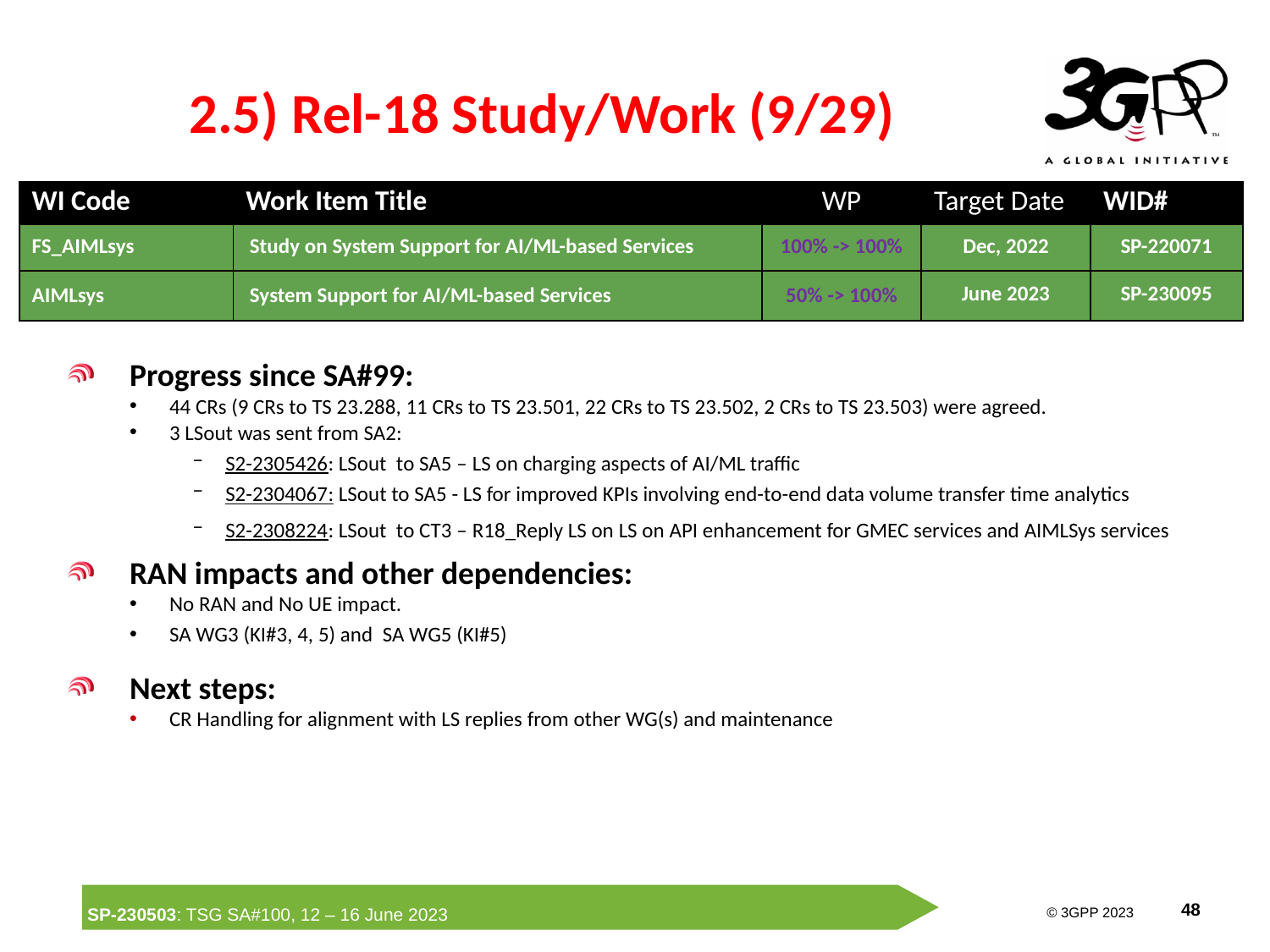

# 2.5) Rel-18 Study/Work (9/29)
| WI Code | Work Item Title | WP | Target Date | WID# |
| --- | --- | --- | --- | --- |
| FS\_AIMLsys | Study on System Support for AI/ML-based Services | 100% -> 100% | Dec, 2022 | SP-220071 |
| AIMLsys | System Support for AI/ML-based Services | 50% -> 100% | June 2023 | SP-230095 |
Progress since SA#99:
44 CRs (9 CRs to TS 23.288, 11 CRs to TS 23.501, 22 CRs to TS 23.502, 2 CRs to TS 23.503) were agreed.
3 LSout was sent from SA2:
S2-2305426: LSout  to SA5 – LS on charging aspects of AI/ML traffic
S2-2304067: LSout to SA5 - LS for improved KPIs involving end-to-end data volume transfer time analytics
S2-2308224: LSout  to CT3 – R18_Reply LS on LS on API enhancement for GMEC services and AIMLSys services
RAN impacts and other dependencies:
No RAN and No UE impact.
SA WG3 (KI#3, 4, 5) and  SA WG5 (KI#5)
Next steps:
CR Handling for alignment with LS replies from other WG(s) and maintenance